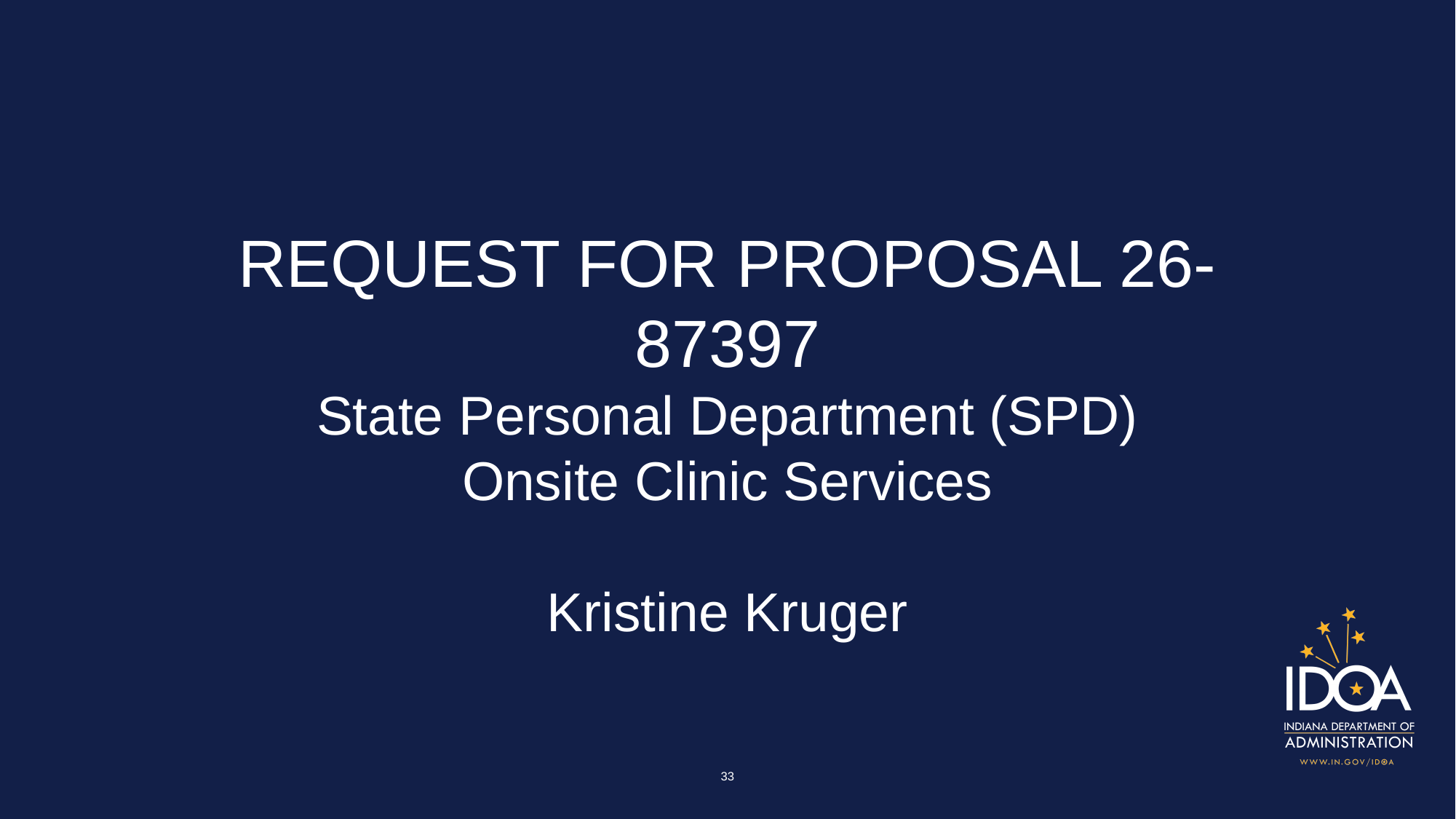

REQUEST FOR PROPOSAL 26-​​​87397
State Personal Department (SPD)
Onsite Clinic Services

Kristine Kruger
33